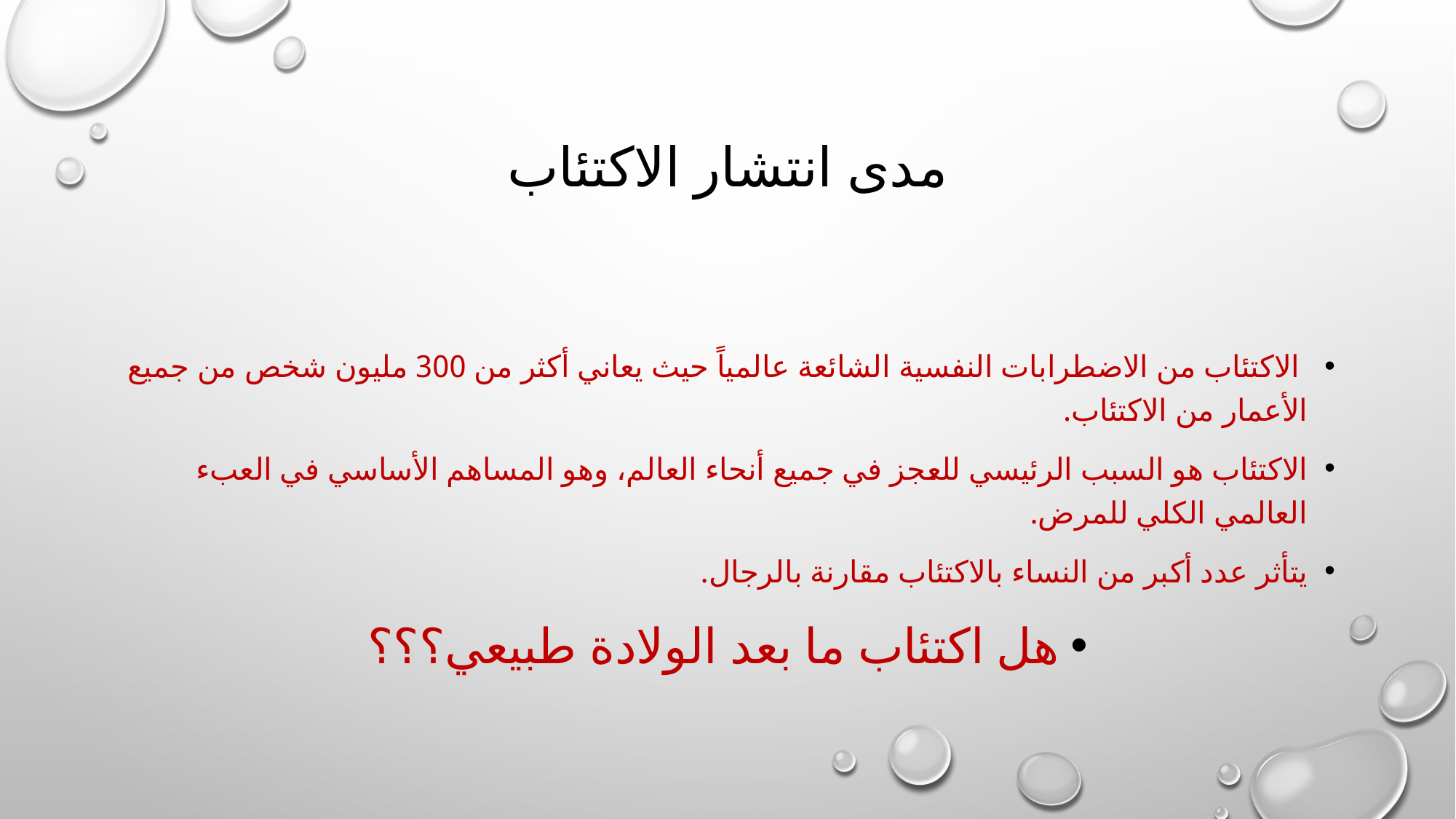

# مدى انتشار الاكتئاب

 الاكتئاب من الاضطرابات النفسية الشائعة عالمياً حيث يعاني أكثر من 300 مليون شخص من جميع الأعمار من الاكتئاب.
الاكتئاب هو السبب الرئيسي للعجز في جميع أنحاء العالم، وهو المساهم الأساسي في العبء العالمي الكلي للمرض.
يتأثر عدد أكبر من النساء بالاكتئاب مقارنة بالرجال.
هل اكتئاب ما بعد الولادة طبيعي؟؟؟